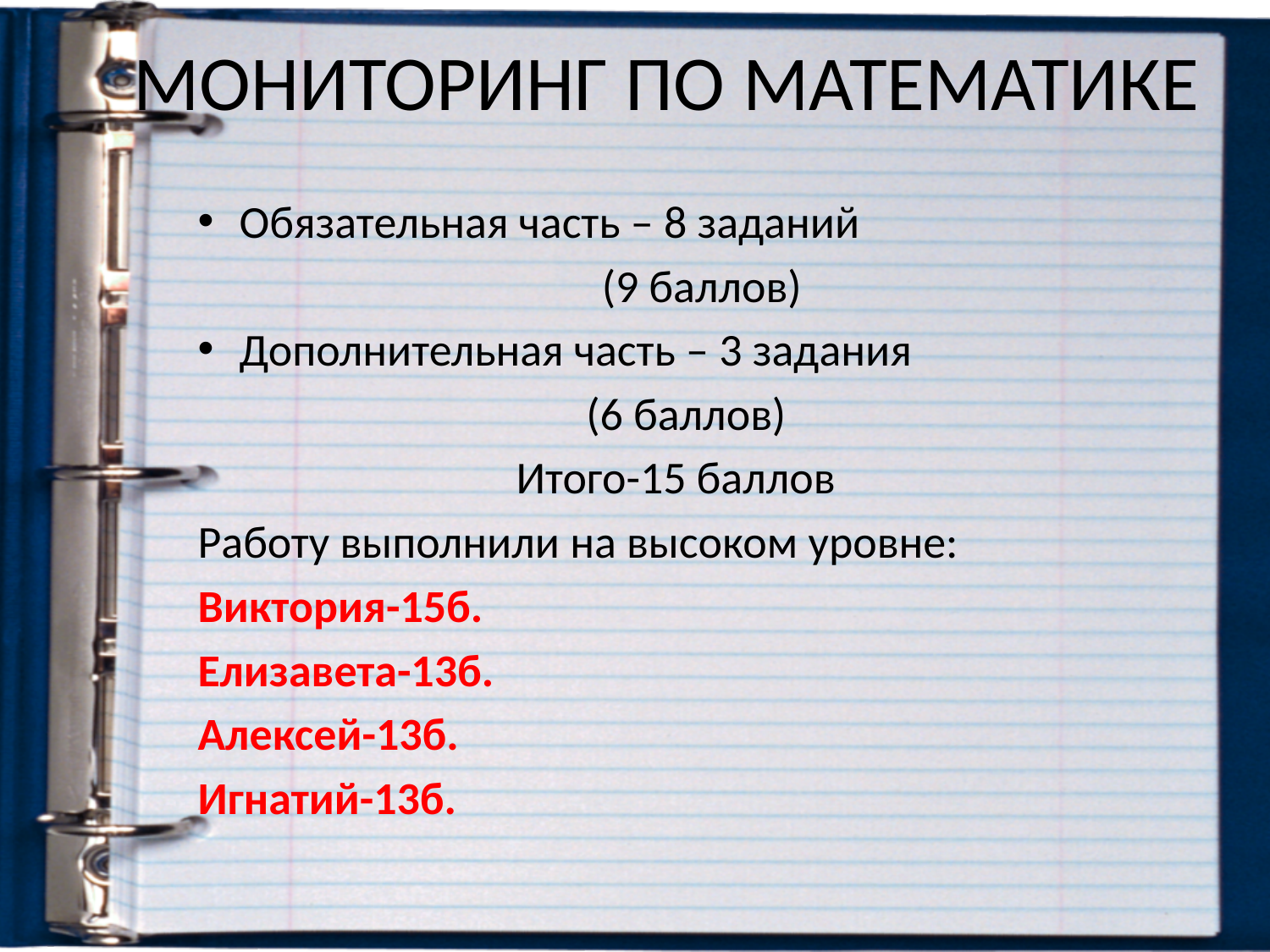

# МОНИТОРИНГ ПО МАТЕМАТИКЕ
Обязательная часть – 8 заданий
     (9 баллов)
Дополнительная часть – 3 задания
  (6 баллов)
Итого-15 баллов
Работу выполнили на высоком уровне:
Виктория-15б.
Елизавета-13б.
Алексей-13б.
Игнатий-13б.